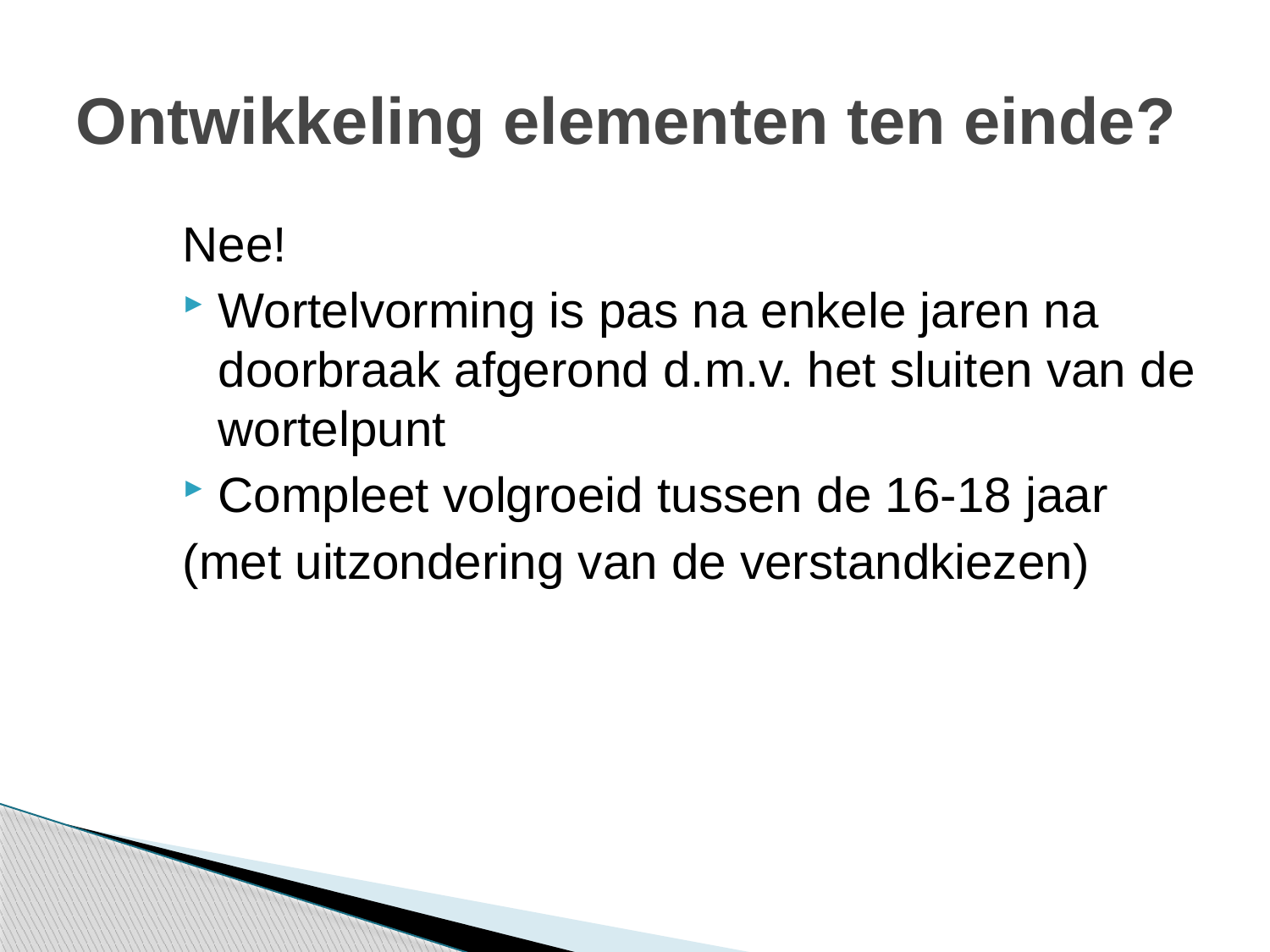

# Ontwikkeling elementen ten einde?
Nee!
Wortelvorming is pas na enkele jaren na doorbraak afgerond d.m.v. het sluiten van de wortelpunt
Compleet volgroeid tussen de 16-18 jaar
(met uitzondering van de verstandkiezen)